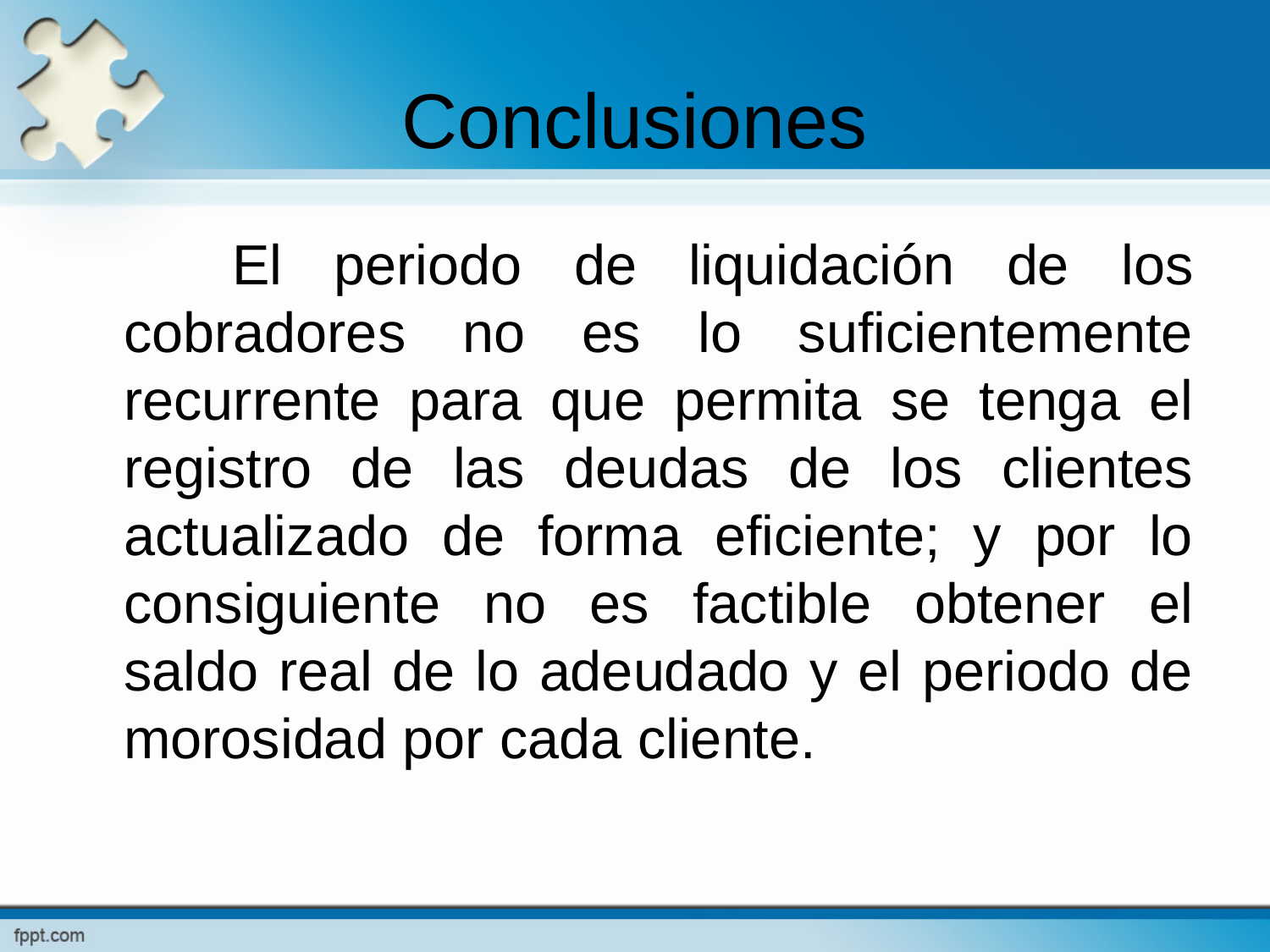

# Conclusiones
   El periodo de liquidación de los cobradores no es lo suficientemente recurrente para que permita se tenga el registro de las deudas de los clientes actualizado de forma eficiente; y por lo consiguiente no es factible obtener el saldo real de lo adeudado y el periodo de morosidad por cada cliente.